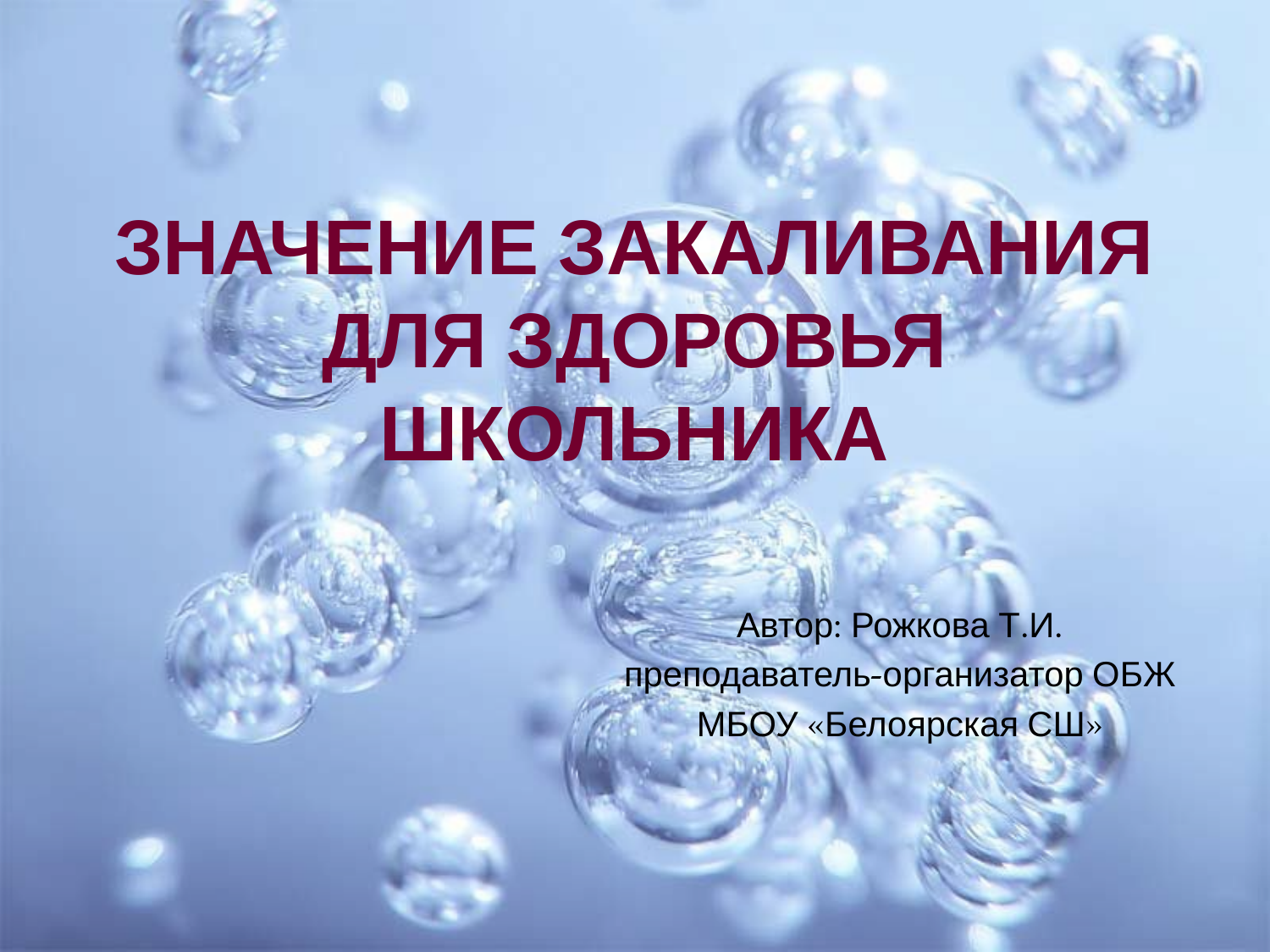

# Значение Закаливания для здоровья школьника
Автор: Рожкова Т.И.
преподаватель-организатор ОБЖ
МБОУ «Белоярская СШ»